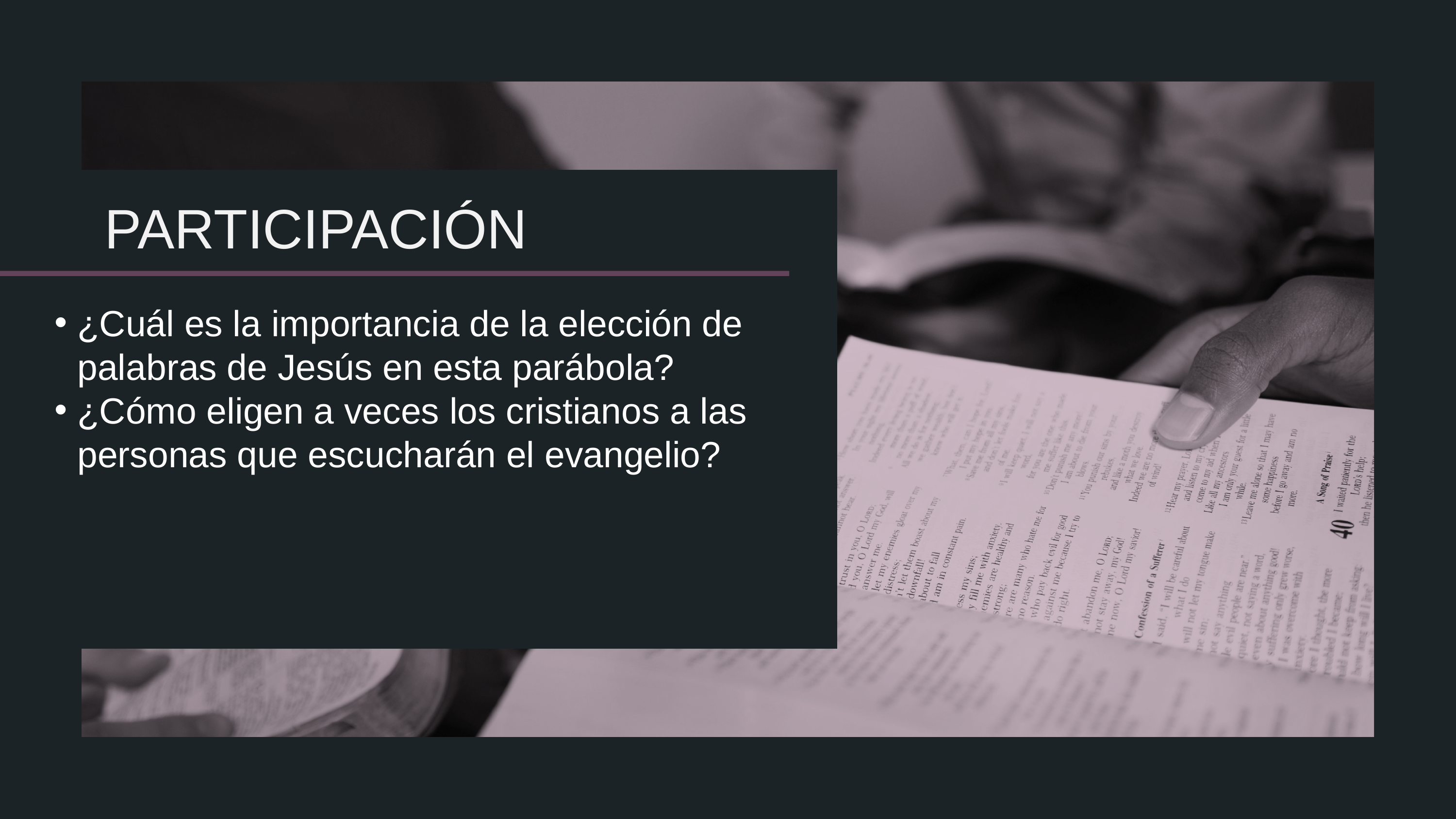

¿Cuál es la importancia de la elección de palabras de Jesús en esta parábola?
¿Cómo eligen a veces los cristianos a las personas que escucharán el evangelio?